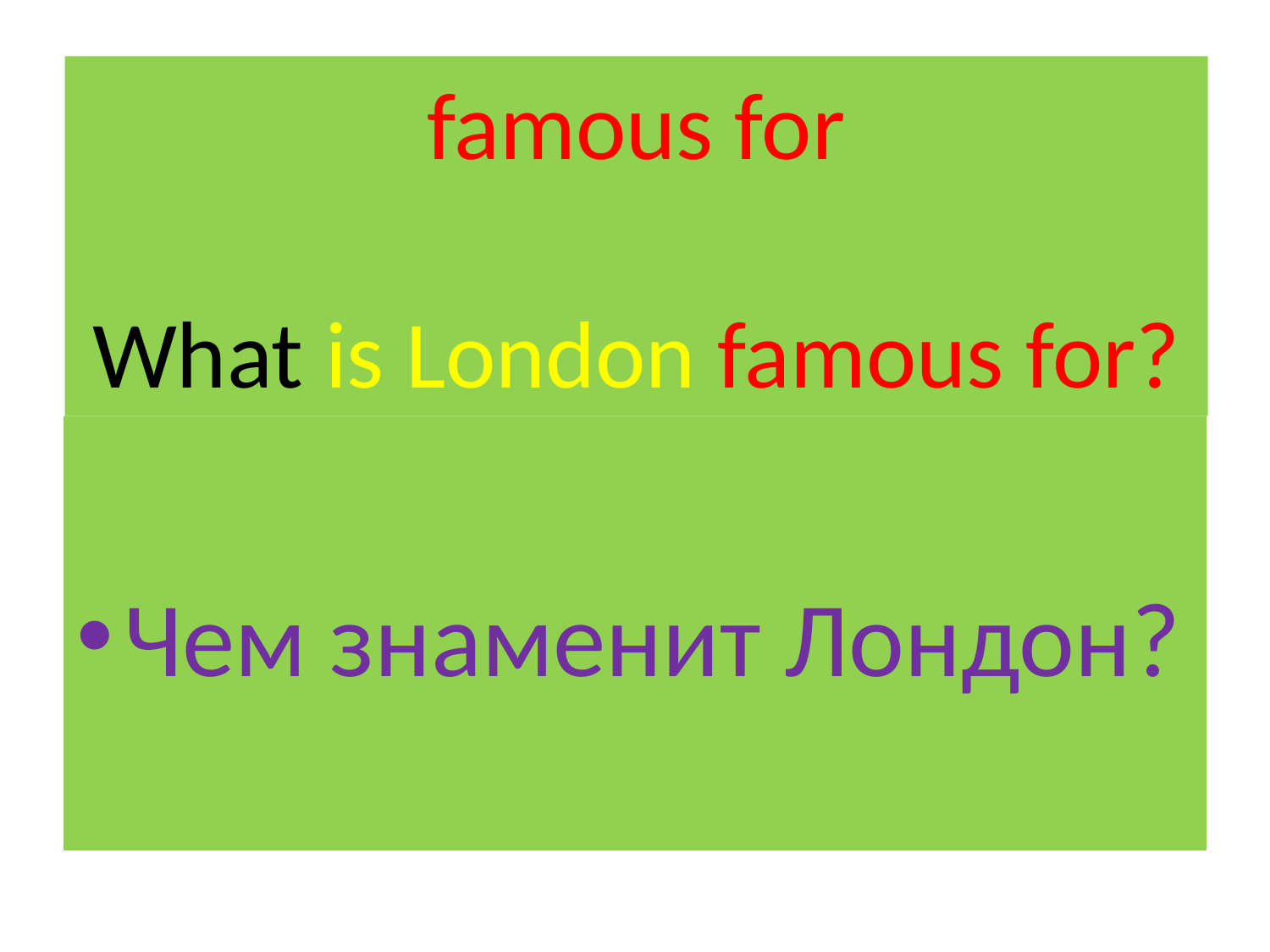

# famous for What is London famous for?

Чем знаменит Лондон?